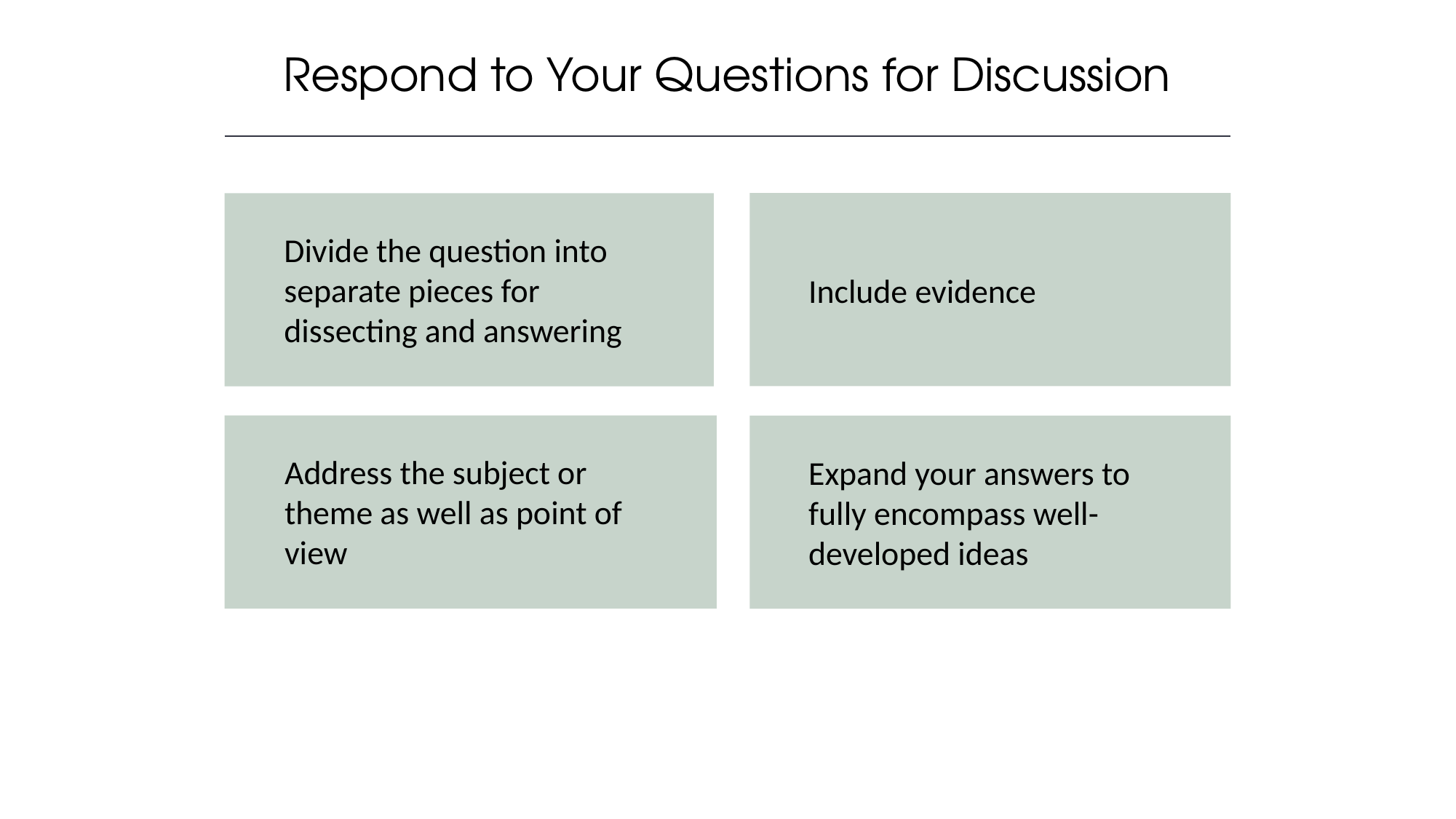

Respond to Your Questions for Discussion
HAWKES LEARNING

Include evidence

Divide the question into separate pieces for dissecting and answering

Address the subject or theme as well as point of view

Expand your answers to fully encompass well-developed ideas